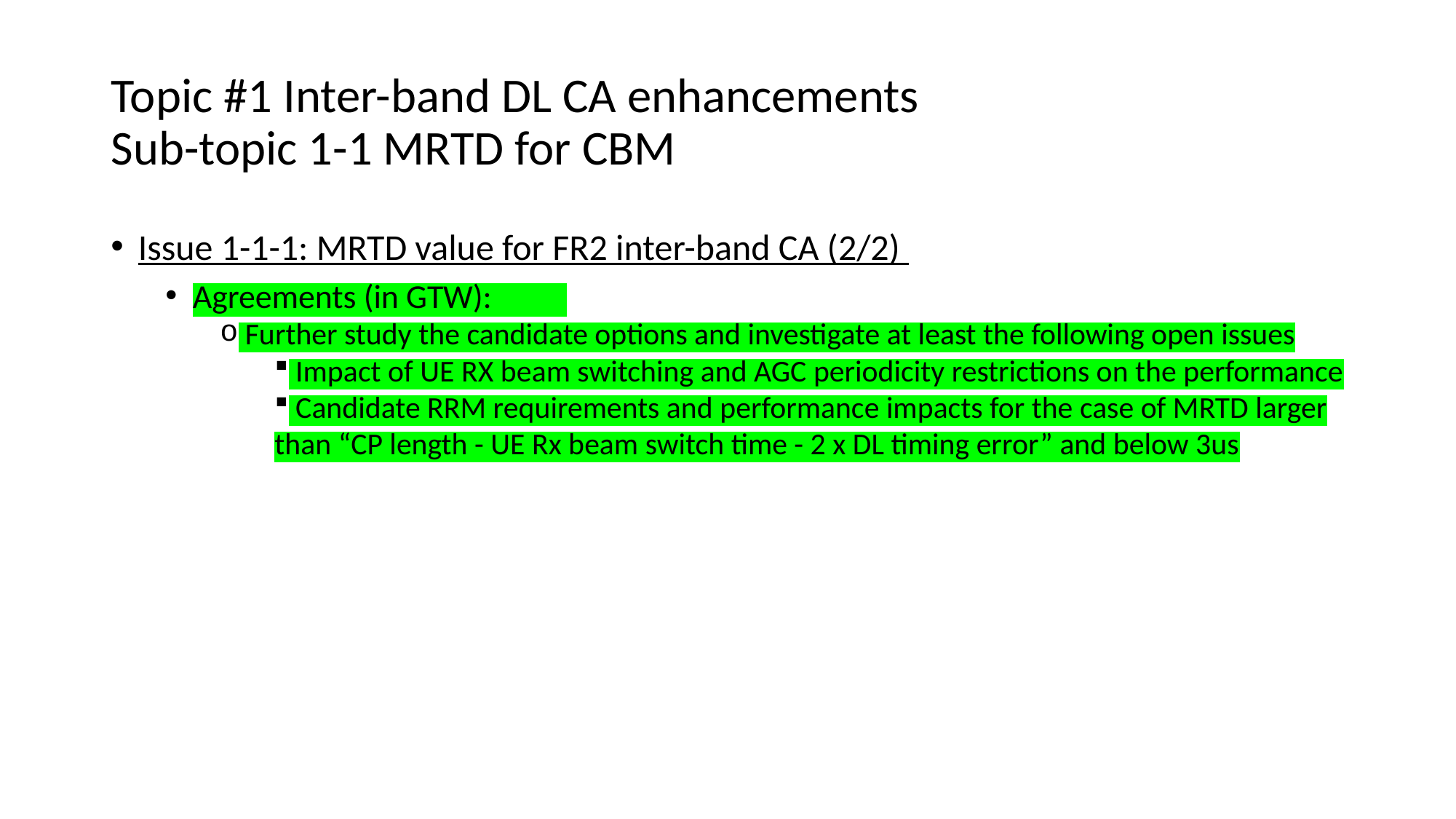

# Topic #1 Inter-band DL CA enhancements Sub-topic 1-1 MRTD for CBM
Issue 1-1-1: MRTD value for FR2 inter-band CA (2/2)
Agreements (in GTW):
 Further study the candidate options and investigate at least the following open issues
 Impact of UE RX beam switching and AGC periodicity restrictions on the performance
 Candidate RRM requirements and performance impacts for the case of MRTD larger than “CP length - UE Rx beam switch time - 2 x DL timing error” and below 3us